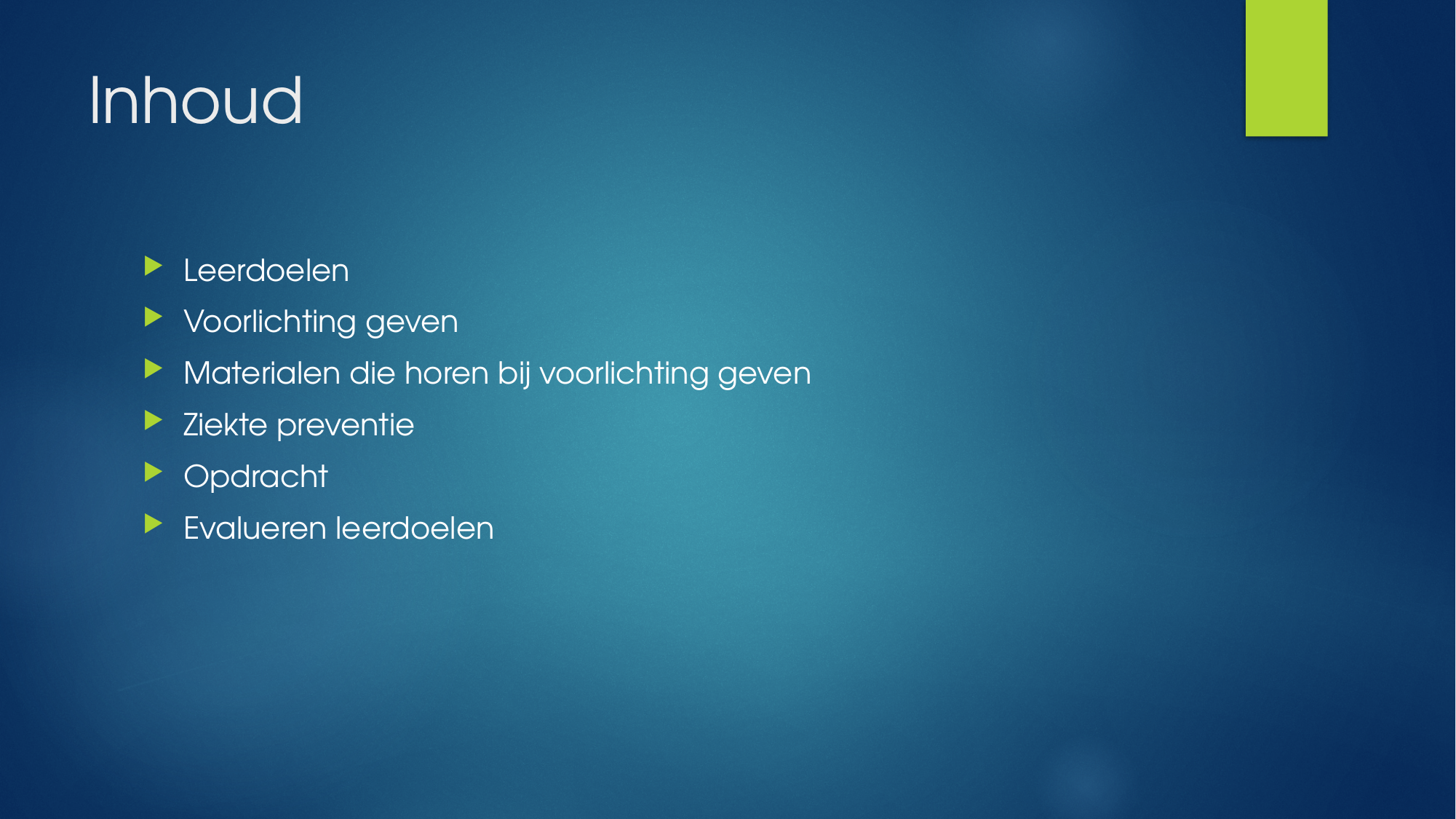

# Inhoud
Leerdoelen
Voorlichting geven
Materialen die horen bij voorlichting geven
Ziekte preventie
Opdracht
Evalueren leerdoelen